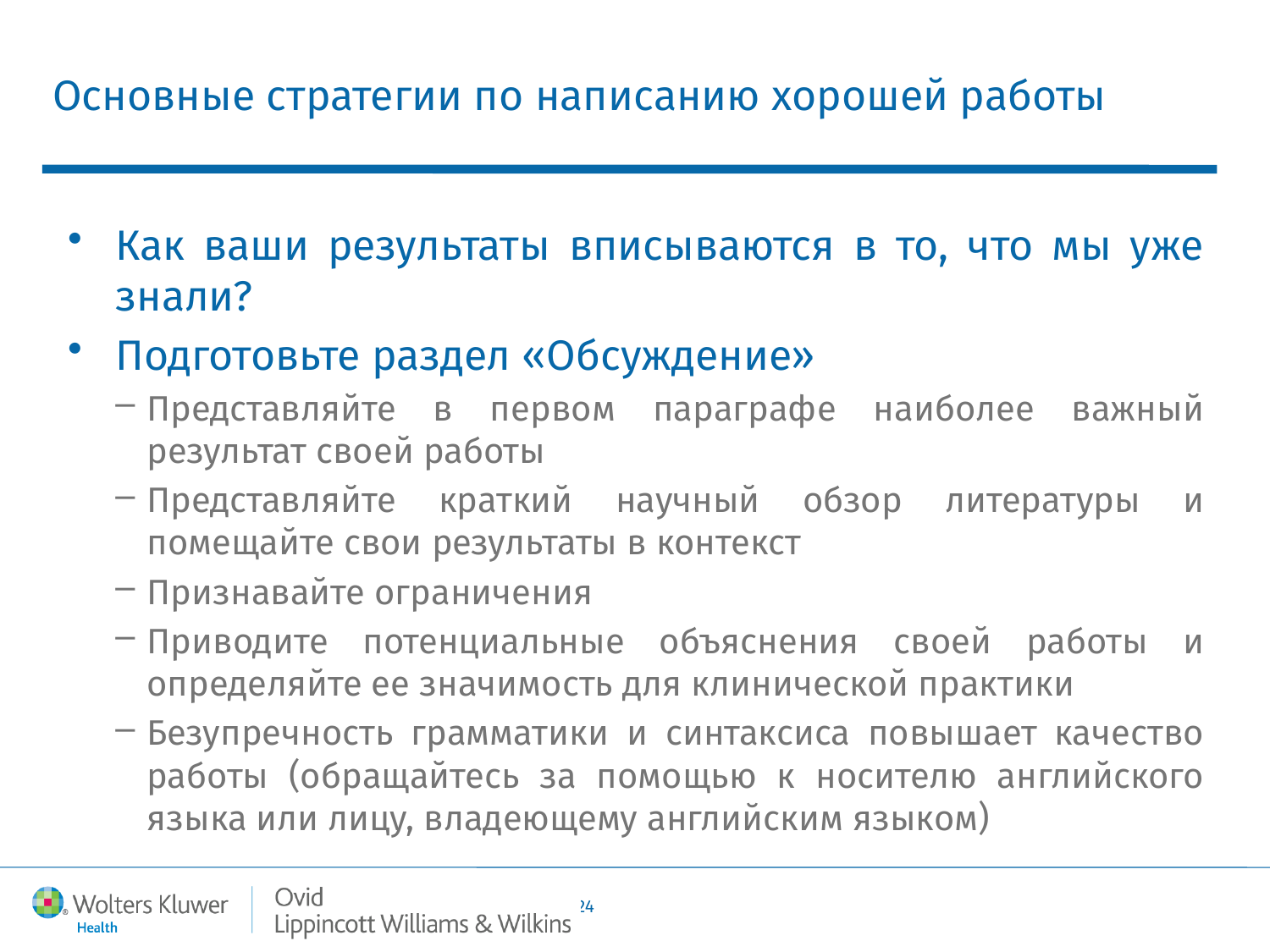

# Основные стратегии по написанию хорошей работы
Как ваши результаты вписываются в то, что мы уже знали?
Подготовьте раздел «Обсуждение»
Представляйте в первом параграфе наиболее важный результат своей работы
Представляйте краткий научный обзор литературы и помещайте свои результаты в контекст
Признавайте ограничения
Приводите потенциальные объяснения своей работы и определяйте ее значимость для клинической практики
Безупречность грамматики и синтаксиса повышает качество работы (обращайтесь за помощью к носителю английского языка или лицу, владеющему английским языком)